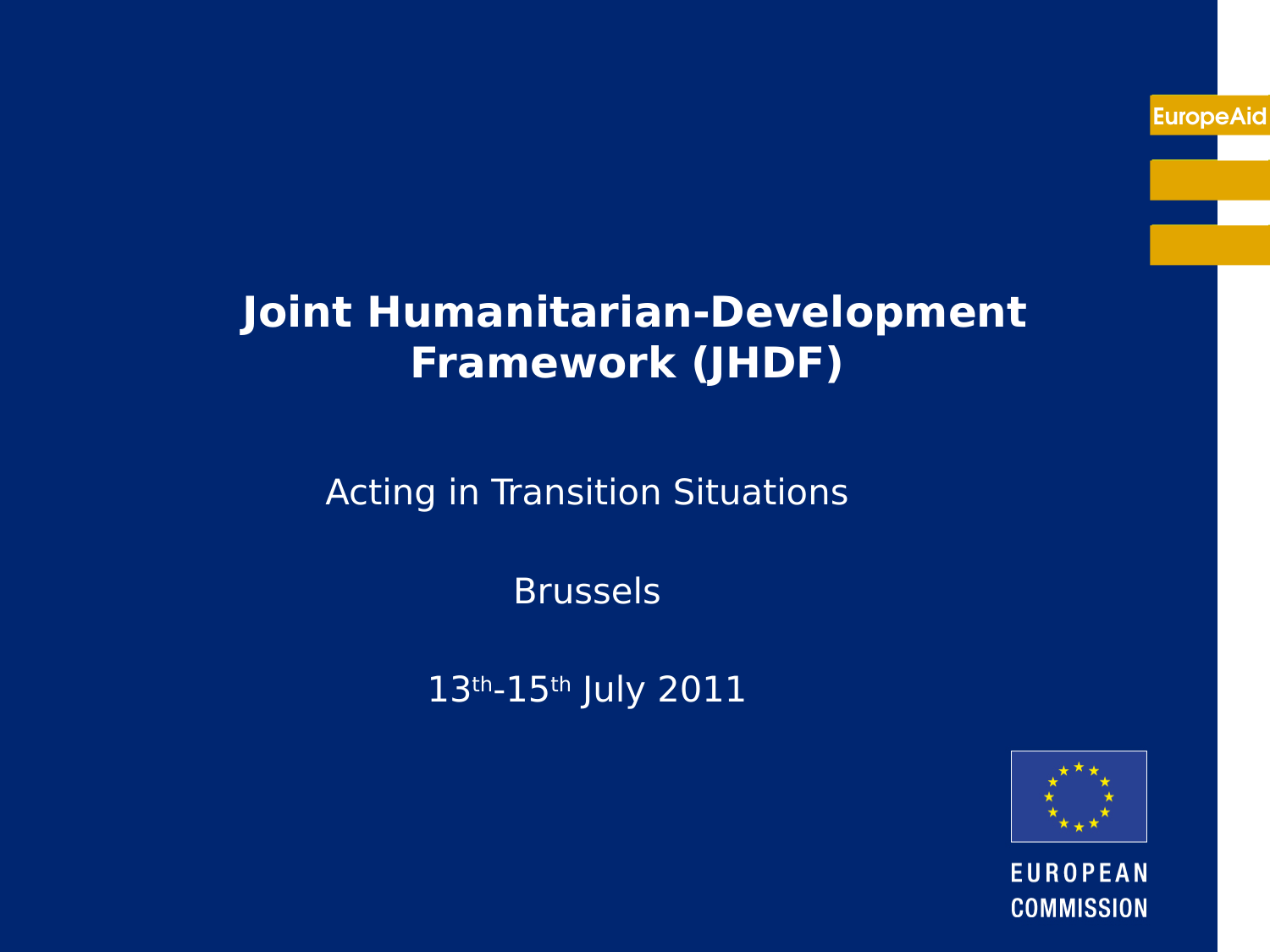

# Joint Humanitarian-Development Framework (JHDF)
Acting in Transition Situations

Brussels

13th-15th July 2011